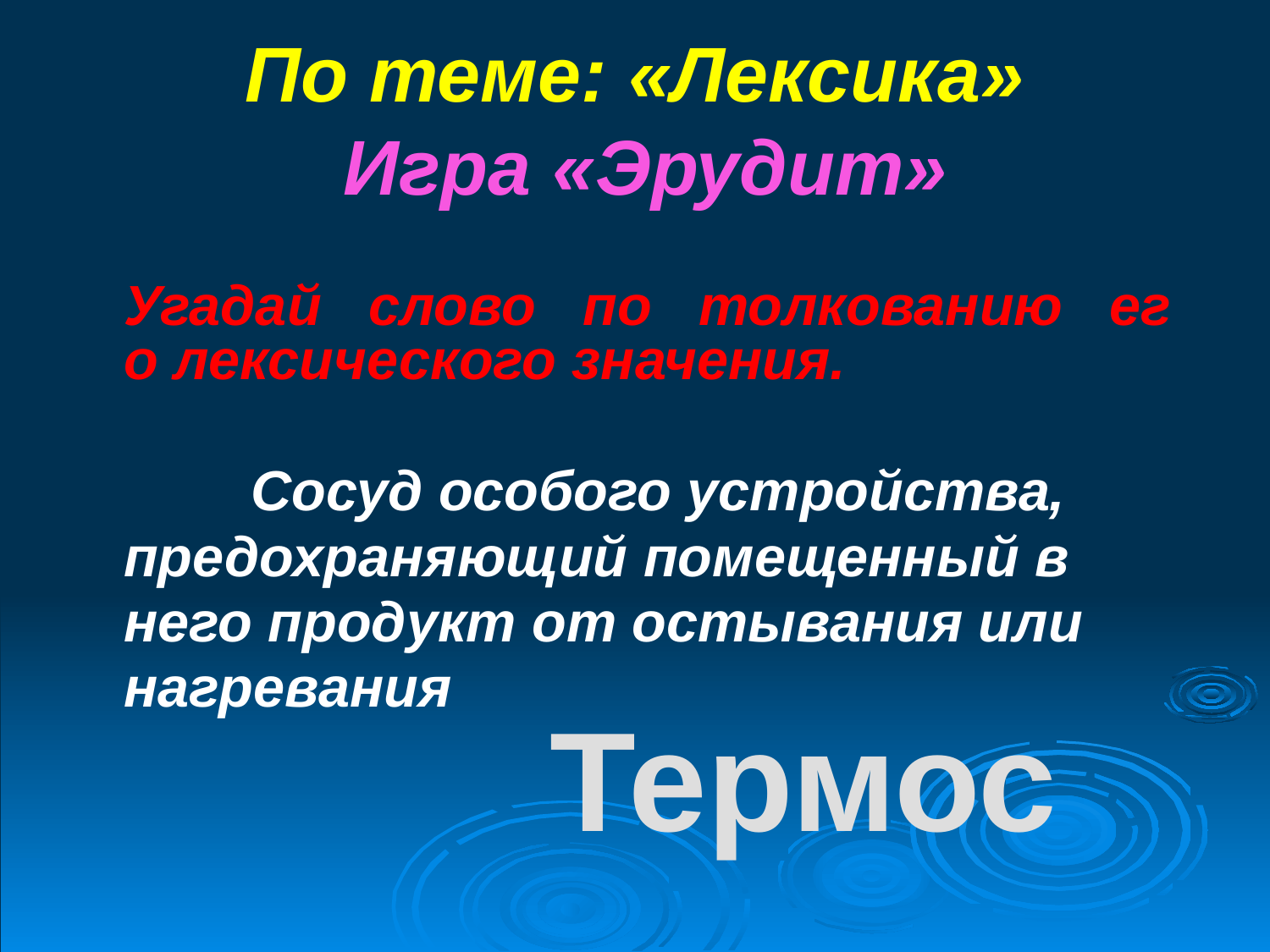

# По теме: «Лексика» Игра «Эрудит»
		Угадай   слово   по   толкованию   его лексического значения.

		Сосуд особого устройства,
	предохраняющий помещенный в
	него продукт от остывания или
	нагревания

Термос